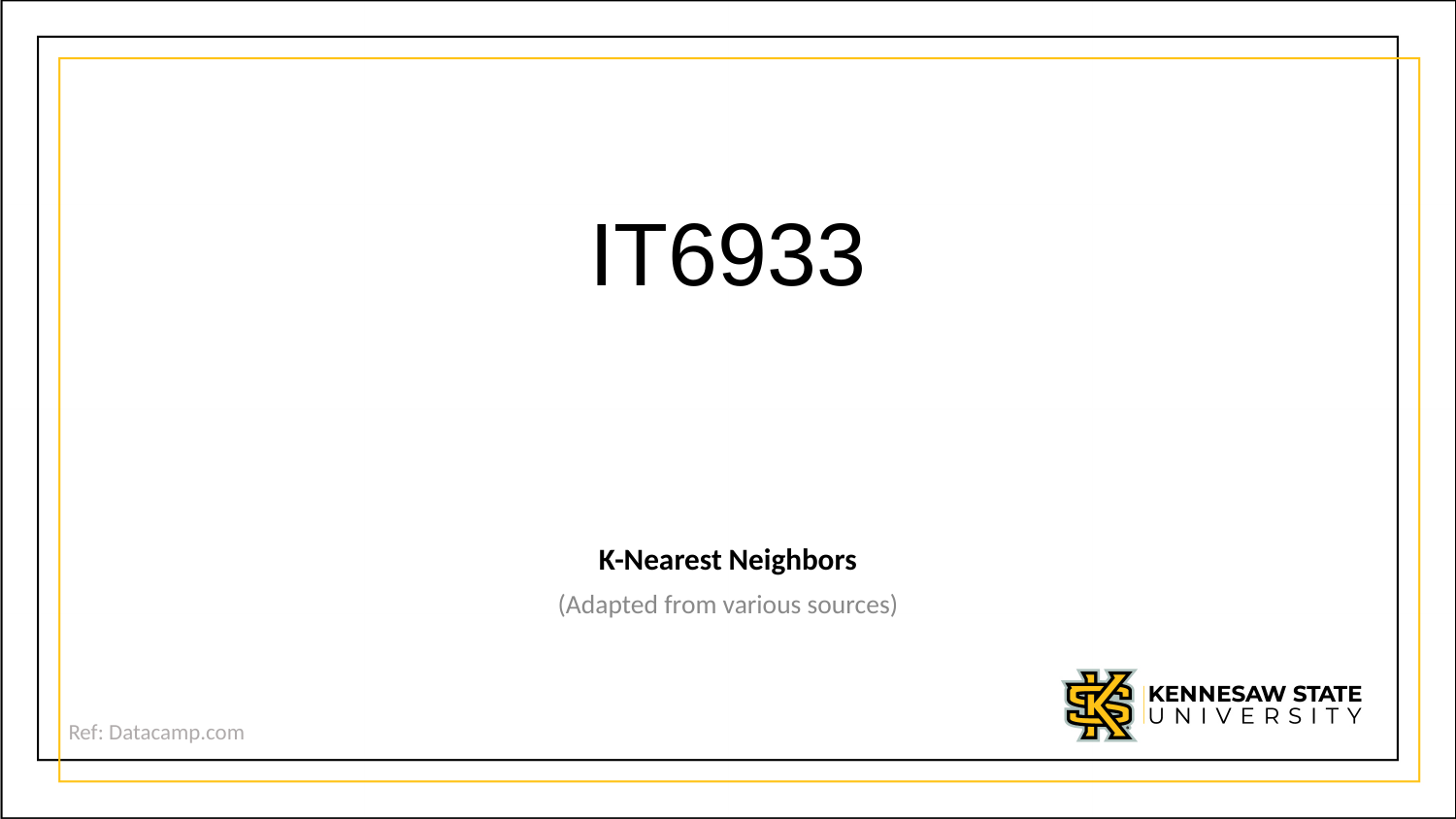

# IT6933

K-Nearest Neighbors
(Adapted from various sources)
Ref: Datacamp.com